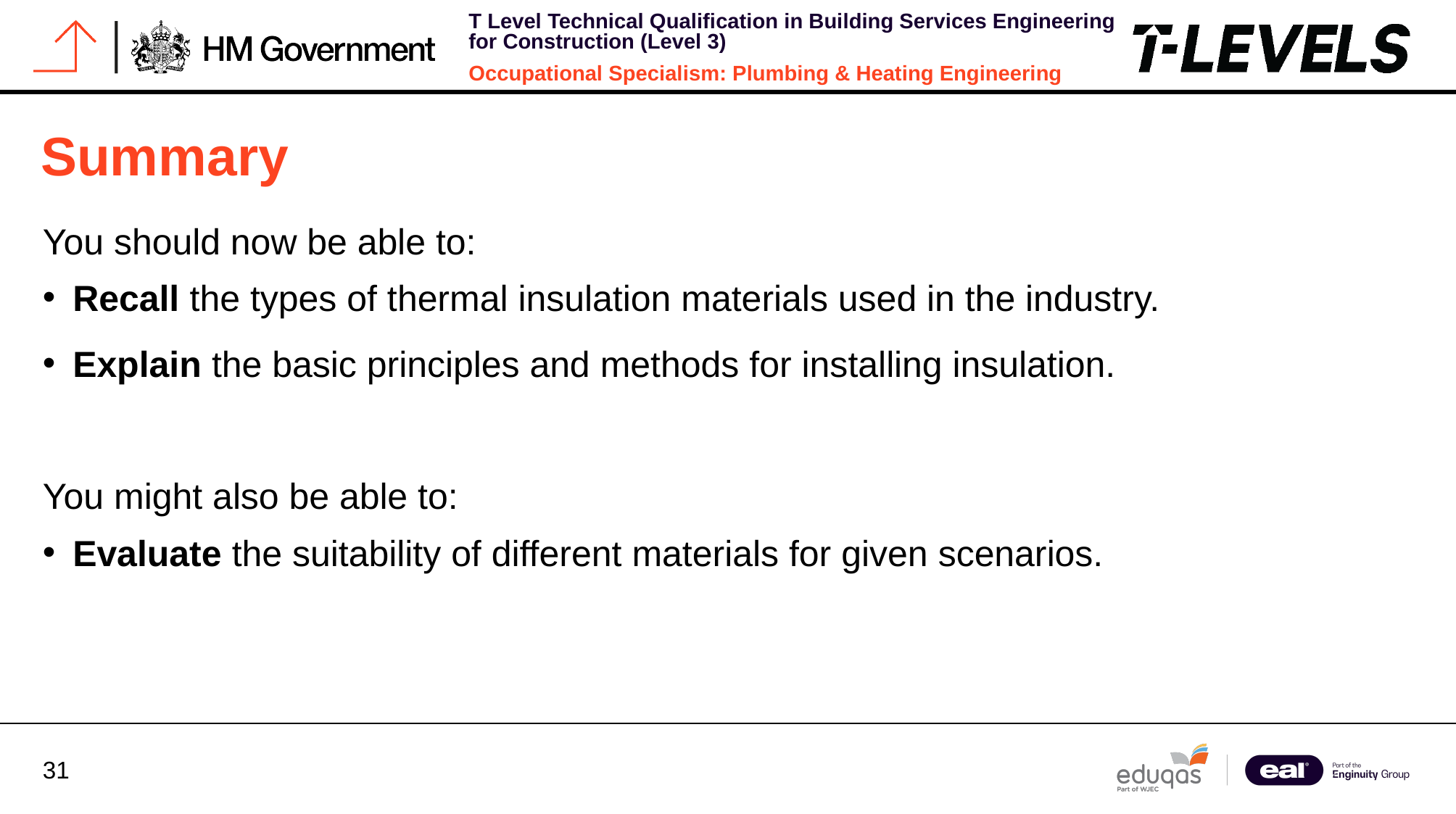

# Summary
You should now be able to:
Recall the types of thermal insulation materials used in the industry.
Explain the basic principles and methods for installing insulation.

You might also be able to:
Evaluate the suitability of different materials for given scenarios.